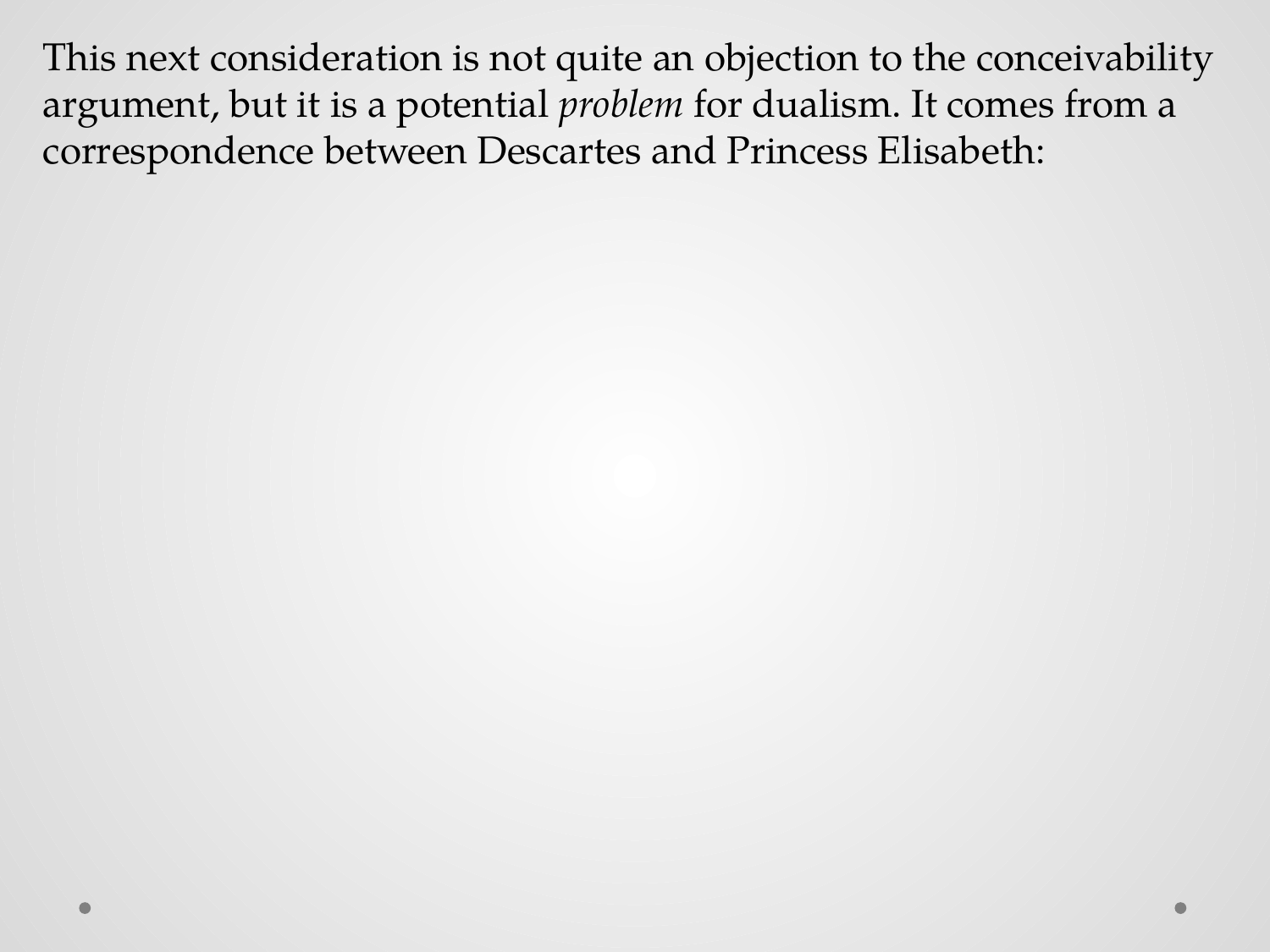

This next consideration is not quite an objection to the conceivability argument, but it is a potential problem for dualism. It comes from a correspondence between Descartes and Princess Elisabeth: